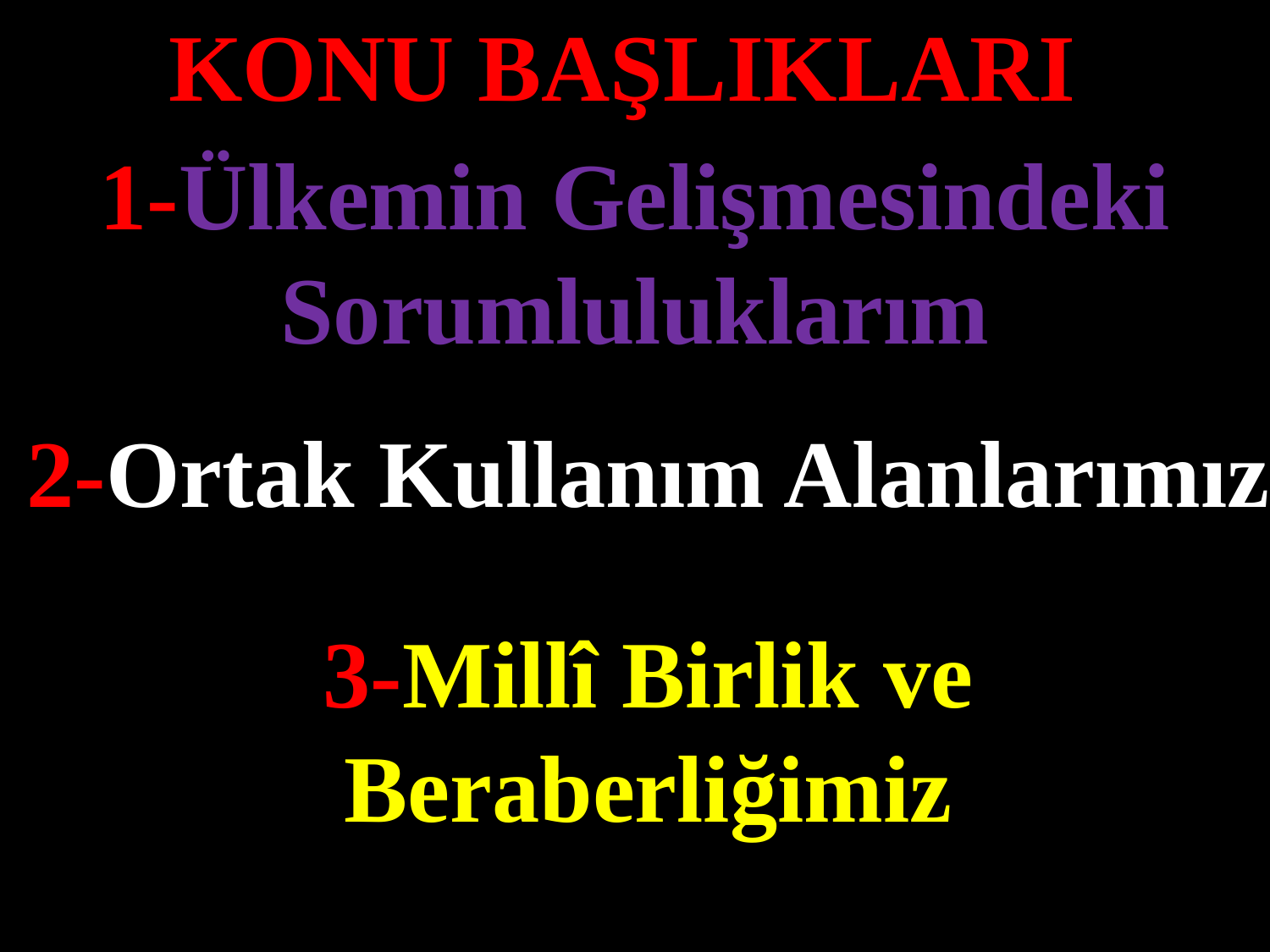

KONU BAŞLIKLARI
1-Ülkemin Gelişmesindeki Sorumluluklarım
#
2-Ortak Kullanım Alanlarımız
3-Millî Birlik ve Beraberliğimiz